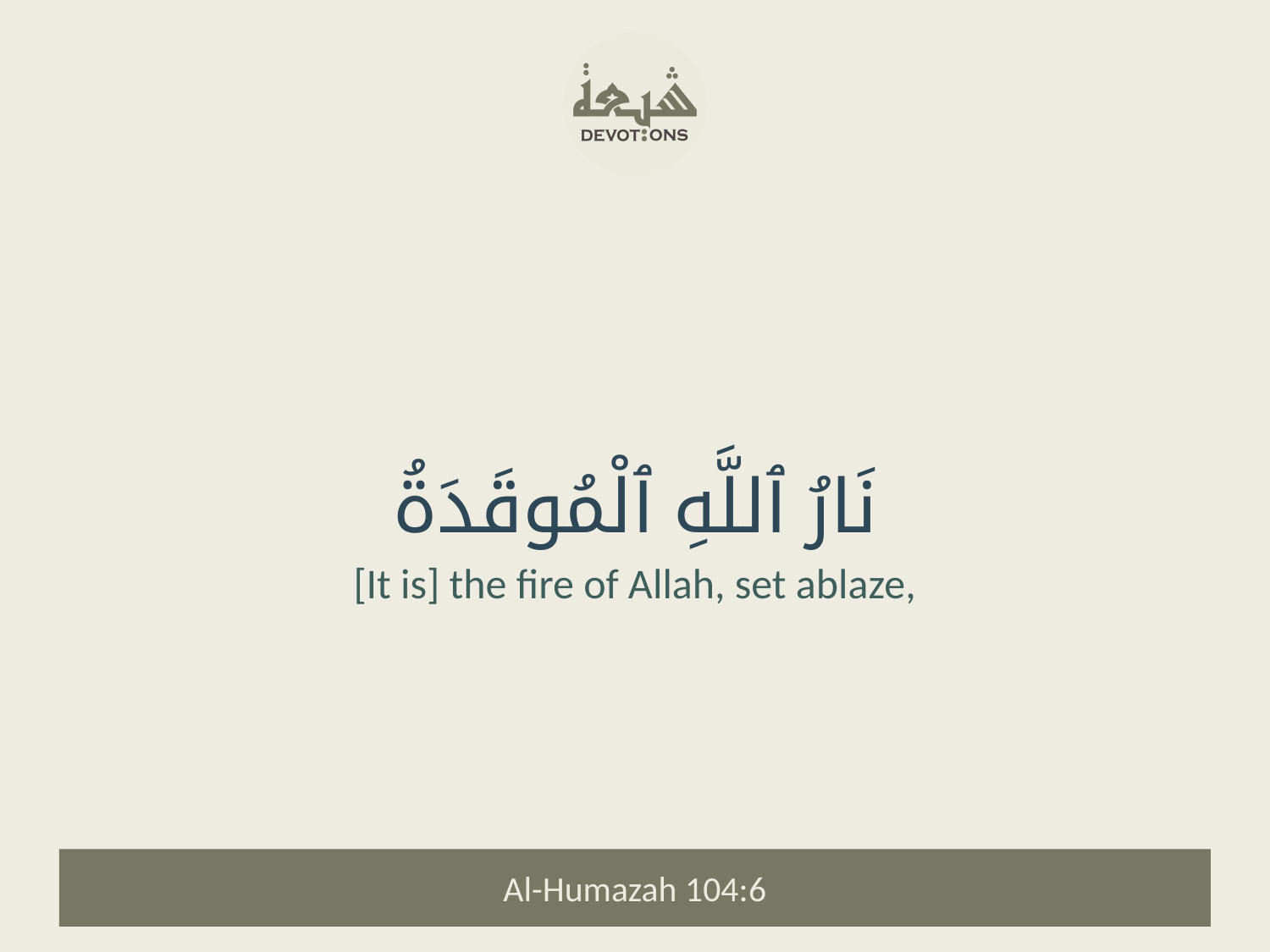

نَارُ ٱللَّهِ ٱلْمُوقَدَةُ
[It is] the fire of Allah, set ablaze,
Al-Humazah 104:6